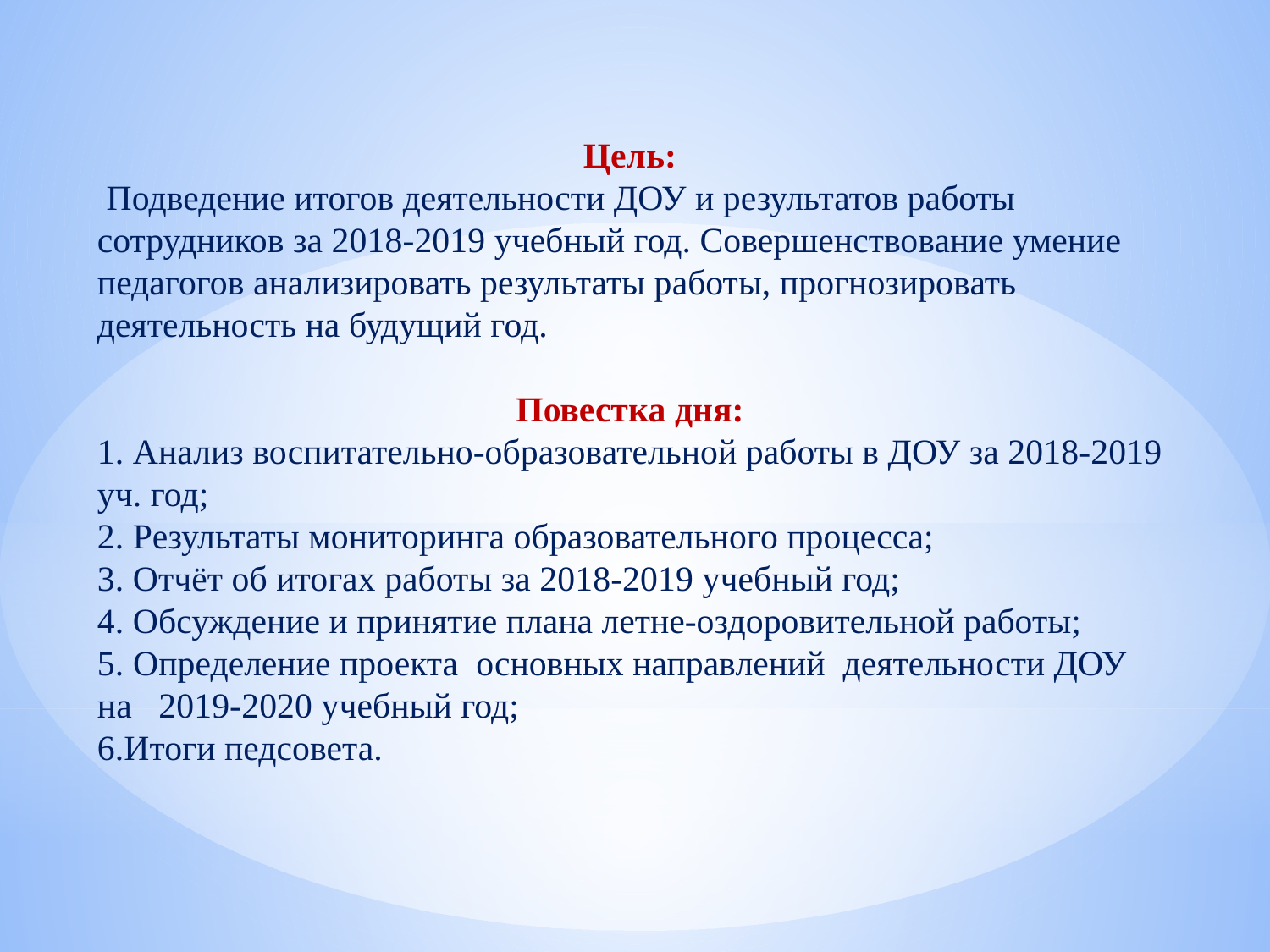

Цель:
 Подведение итогов деятельности ДОУ и результатов работы сотрудников за 2018-2019 учебный год. Совершенствование умение педагогов анализировать результаты работы, прогнозировать деятельность на будущий год.

Повестка дня:
1. Анализ воспитательно-образовательной работы в ДОУ за 2018-2019 уч. год;
2. Результаты мониторинга образовательного процесса;
3. Отчёт об итогах работы за 2018-2019 учебный год;
4. Обсуждение и принятие плана летне-оздоровительной работы;
5. Определение проекта  основных направлений  деятельности ДОУ на   2019-2020 учебный год;
6.Итоги педсовета.